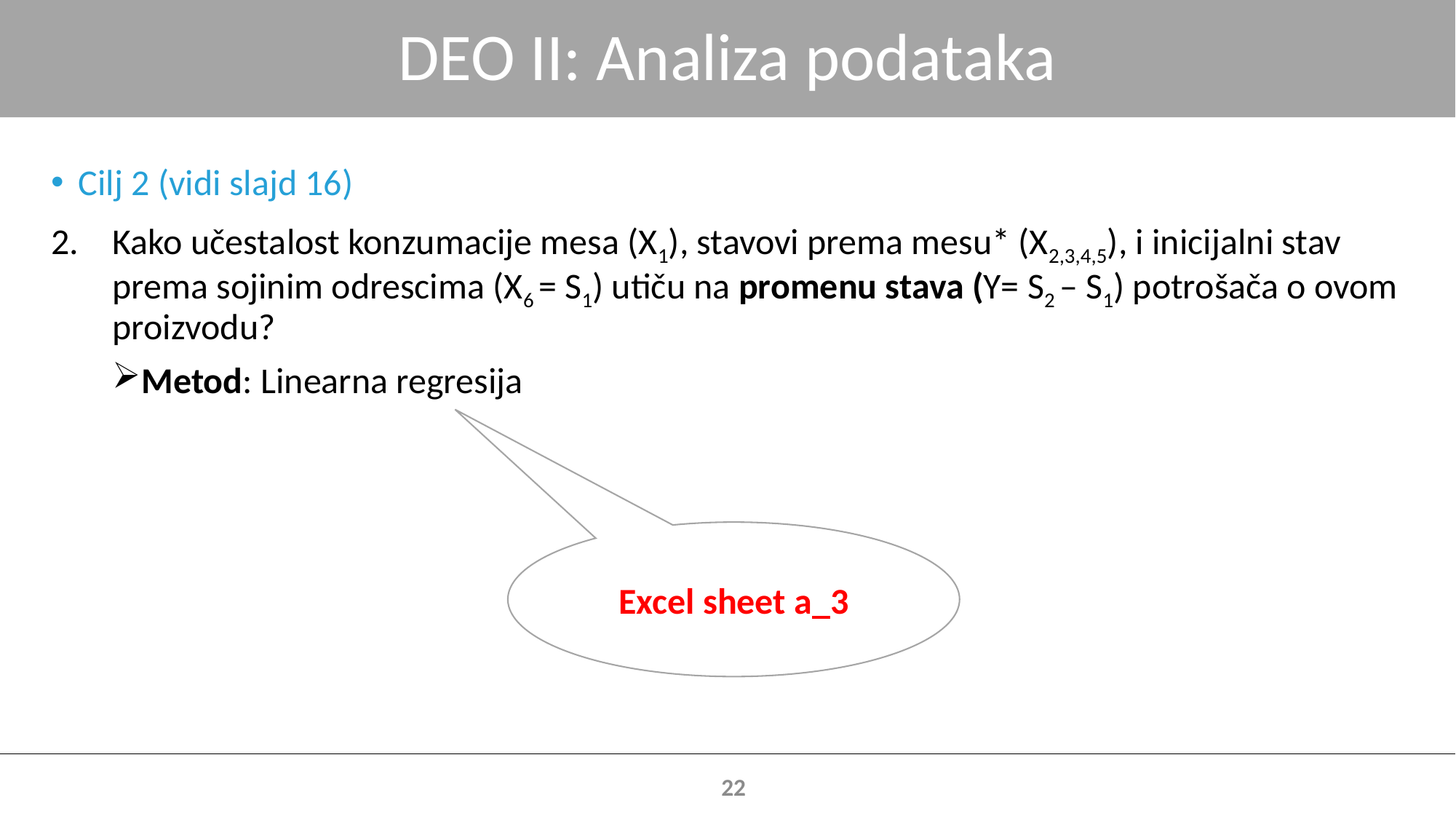

# DEO II: Analiza podataka
Cilj 2 (vidi slajd 16)
Kako učestalost konzumacije mesa (X1), stavovi prema mesu* (X2,3,4,5), i inicijalni stav prema sojinim odrescima (X6 = S1) utiču na promenu stava (Y= S2 – S1) potrošača o ovom proizvodu?
Metod: Linearna regresija

Excel sheet a_3
22